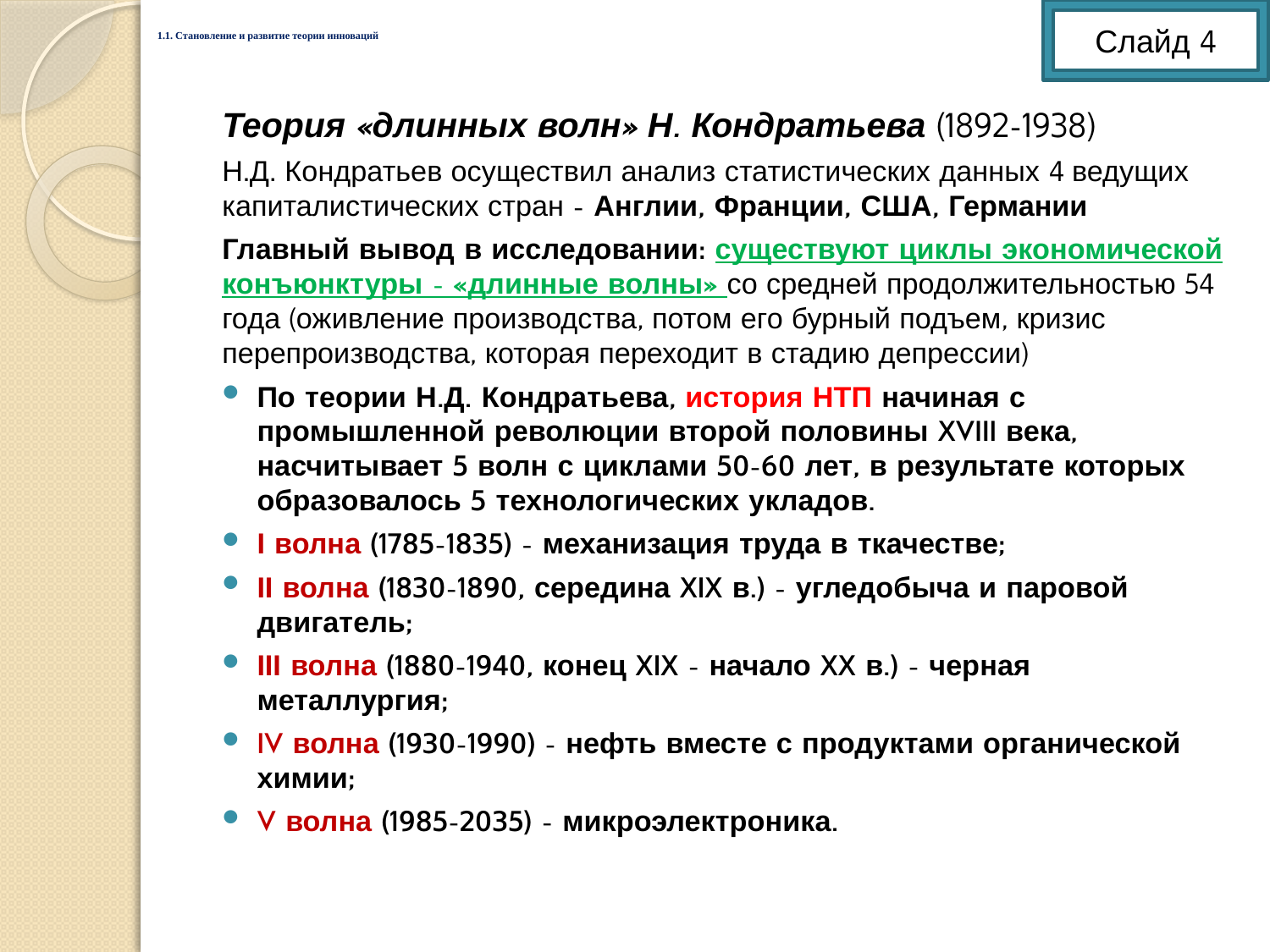

Слайд 4
# 1.1. Становление и развитие теории инноваций
Теория «длинных волн» Н. Кондратьева (1892-1938)
Н.Д. Кондратьев осуществил анализ статистических данных 4 ведущих капиталистических стран - Англии, Франции, США, Германии
Главный вывод в исследовании: существуют циклы экономической конъюнктуры - «длинные волны» со средней продолжительностью 54 года (оживление производства, потом его бурный подъем, кризис перепроизводства, которая переходит в стадию депрессии)
По теории Н.Д. Кондратьева, история НТП начиная с промышленной революции второй половины XVIII века, насчитывает 5 волн с циклами 50-60 лет, в результате которых образовалось 5 технологических укладов.
І волна (1785-1835) - механизация труда в ткачестве;
ІІ волна (1830-1890, середина XIX в.) - угледобыча и паровой двигатель;
ІІІ волна (1880-1940, конец XIX - начало XX в.) - черная металлургия;
IV волна (1930-1990) - нефть вместе с продуктами органической химии;
V волна (1985-2035) - микроэлектроника.